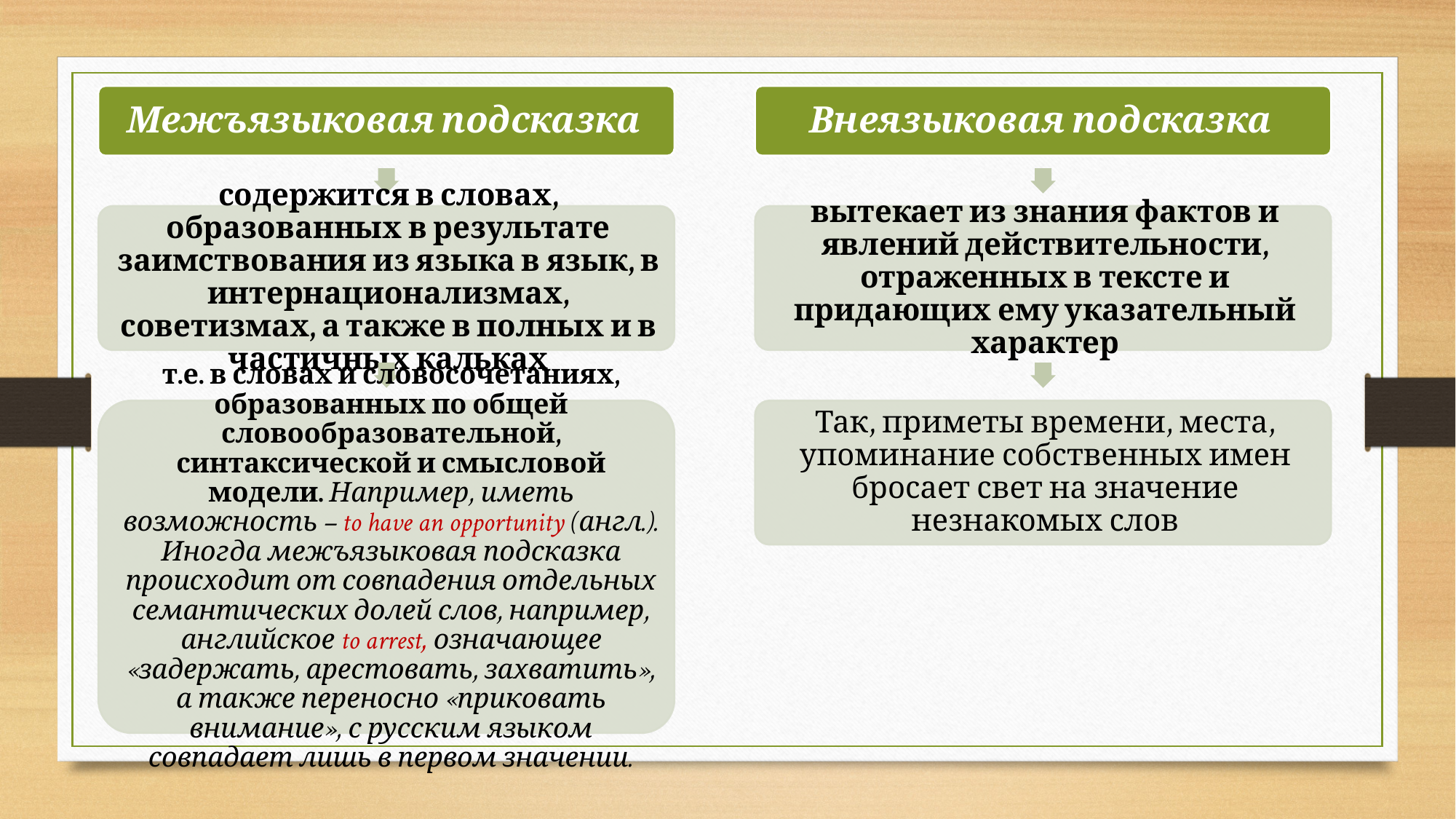

Межъязыковая подсказка
содержится в словах, образованных в результате заимствования из языка в язык, в интернационализмах, советизмах, а также в полных и в частичных кальках
т.е. в словах и словосочетаниях, образованных по общей словообразовательной, синтаксической и смысловой модели. Например, иметь возможность – to have an opportunity (англ.). Иногда межъязыковая подсказка происходит от совпадения отдельных семантических долей слов, например, английское to arrest, означающее «задержать, арестовать, захватить», а также переносно «приковать внимание», с русским языком совпадает лишь в первом значении.
Внеязыковая подсказка
вытекает из знания фактов и явлений действительности, отраженных в тексте и придающих ему указательный характер
Так, приметы времени, места, упоминание собственных имен бросает свет на значение незнакомых слов